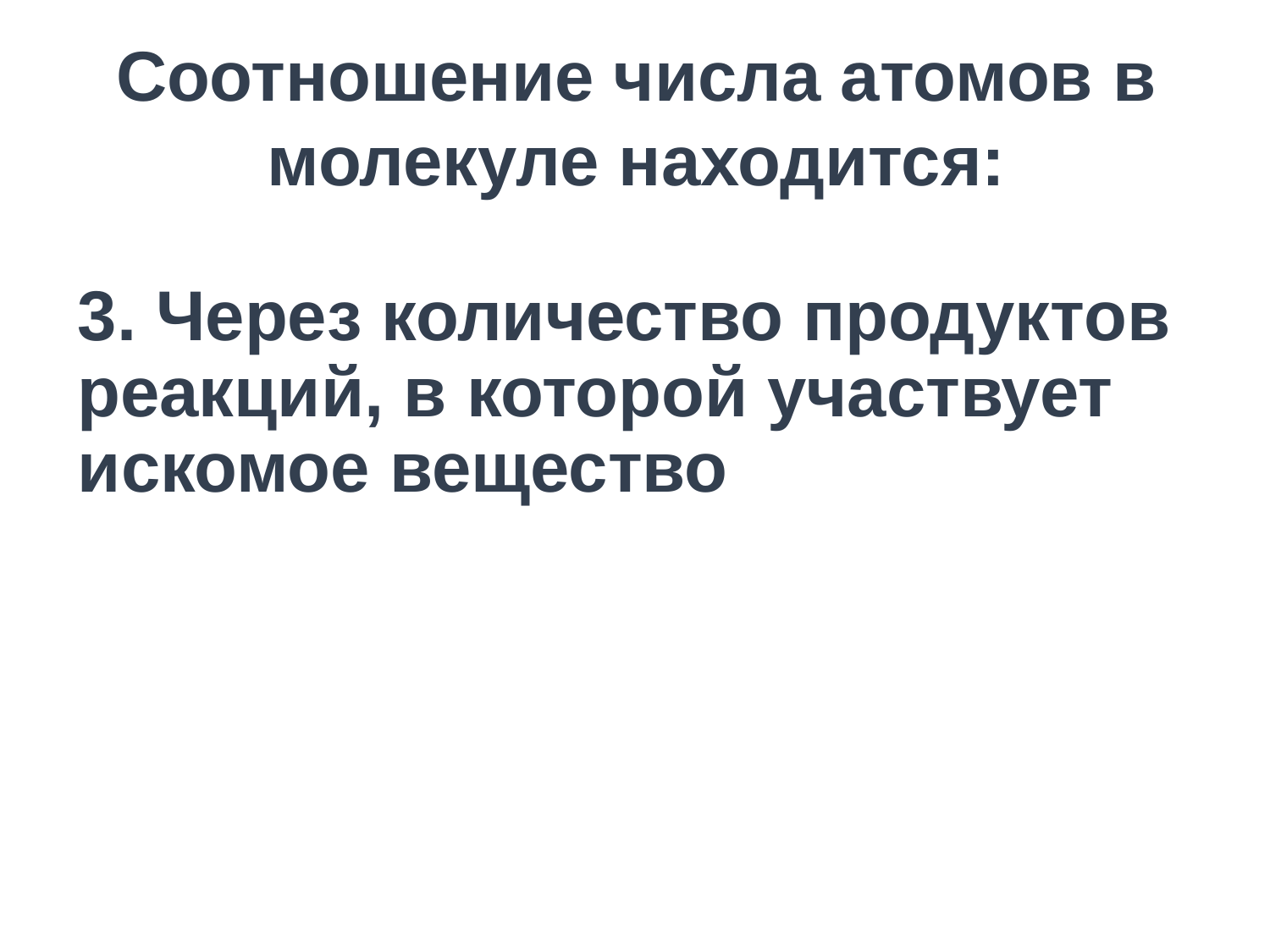

Соотношение числа атомов в молекуле находится:
#
3. Через количество продуктов реакций, в которой участвует искомое вещество